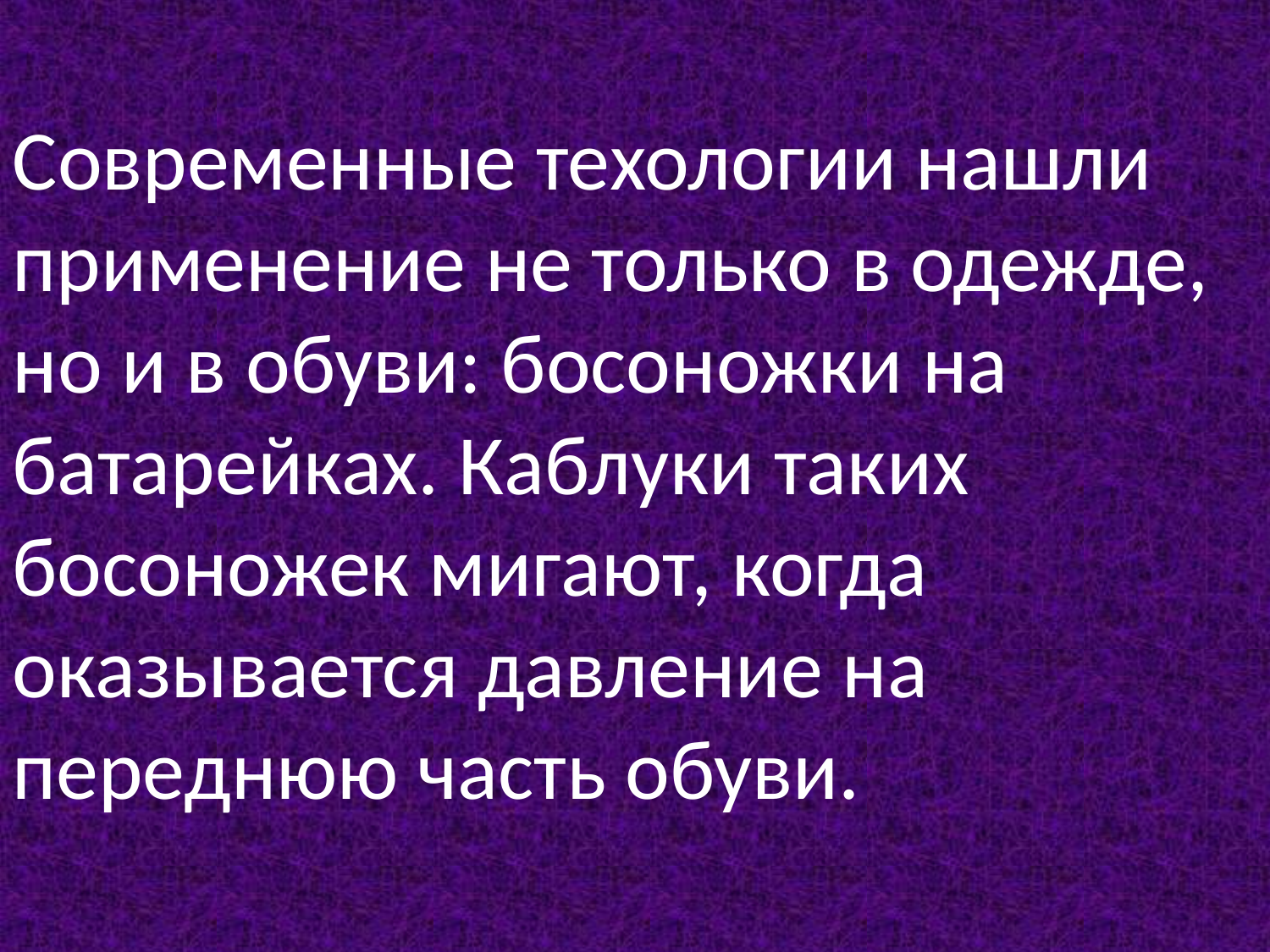

#
Современные техологии нашли применение не только в одежде, но и в обуви: босоножки на батарейках. Каблуки таких босоножек мигают, когда оказывается давление на переднюю часть обуви.